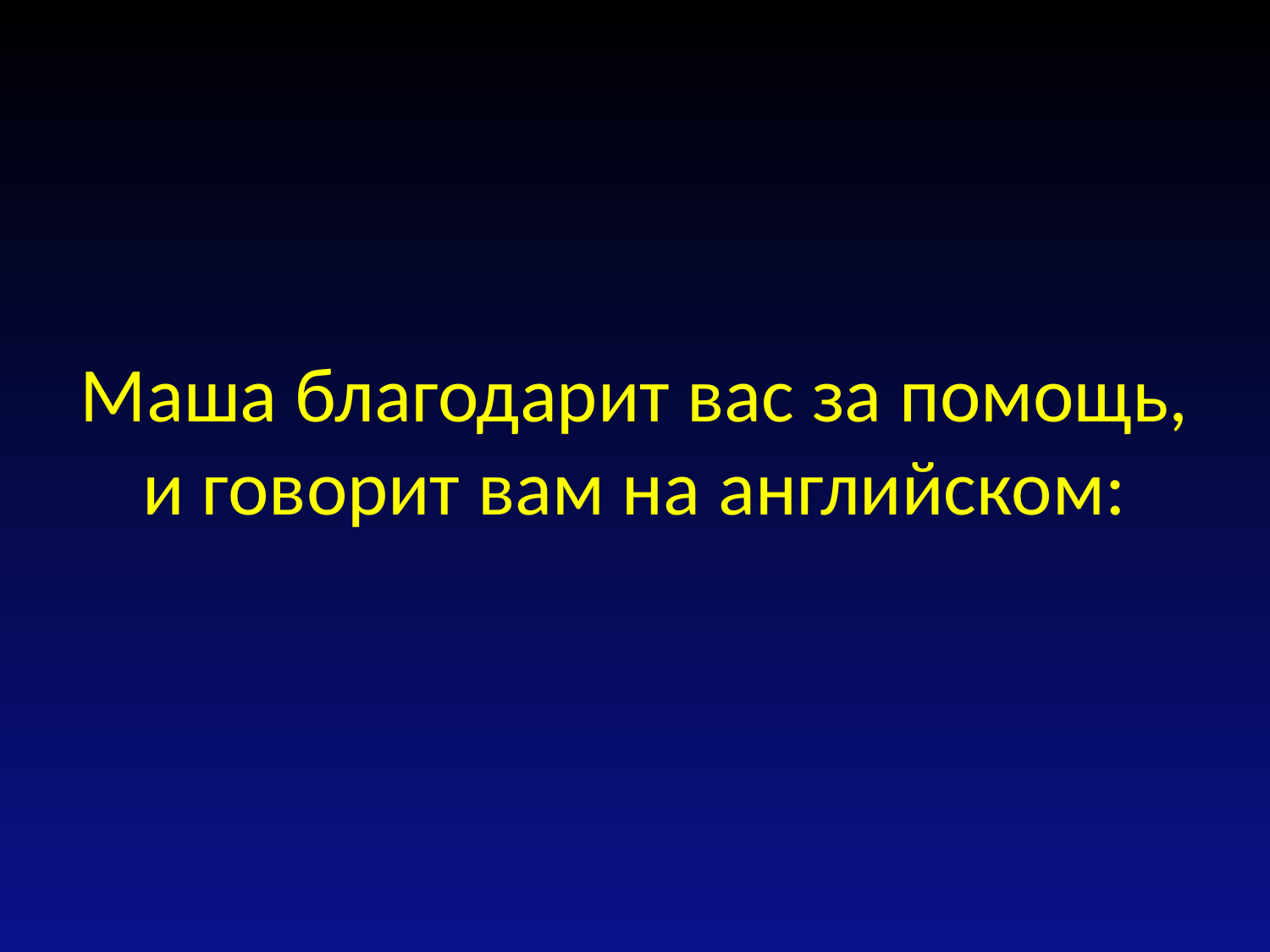

# Маша благодарит вас за помощь, и говорит вам на английском: